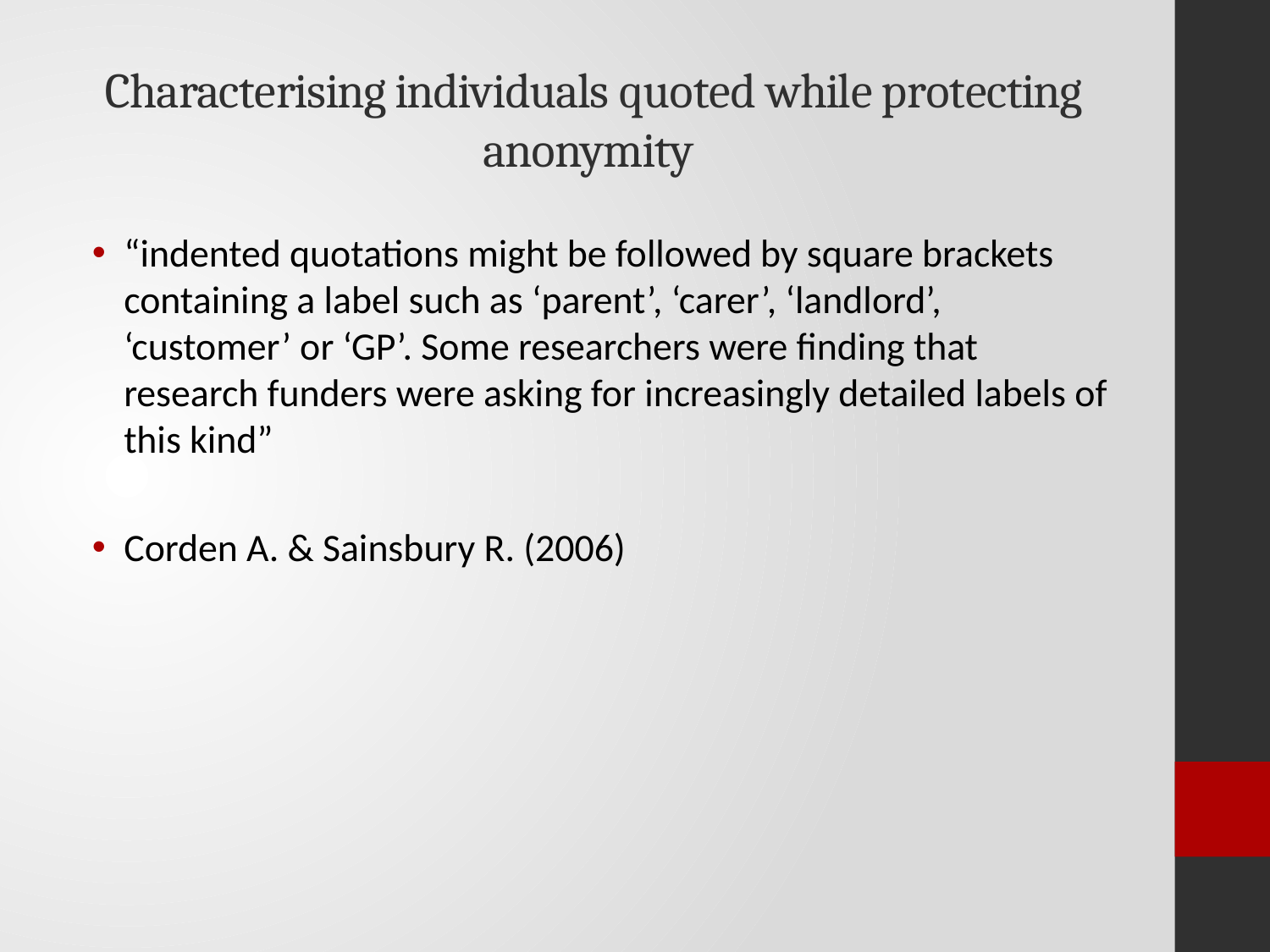

# Characterising individuals quoted while protecting anonymity
“indented quotations might be followed by square brackets containing a label such as ‘parent’, ‘carer’, ‘landlord’, ‘customer’ or ‘GP’. Some researchers were finding that research funders were asking for increasingly detailed labels of this kind”

Corden A. & Sainsbury R. (2006)